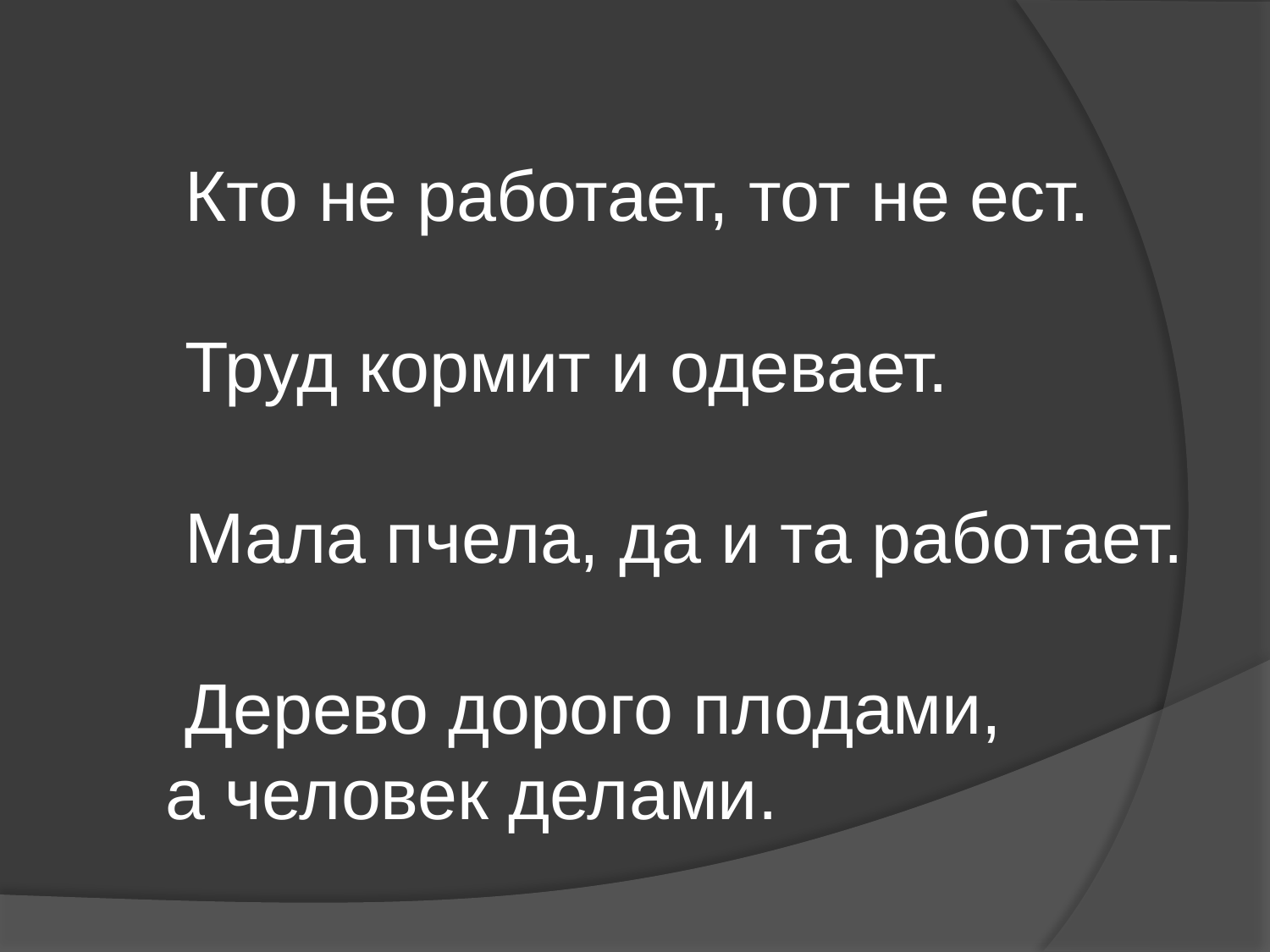

# Кто не работает, тот не ест. Труд кормит и одевает. Мала пчела, да и та работает. Дерево дорого плодами, а человек делами.